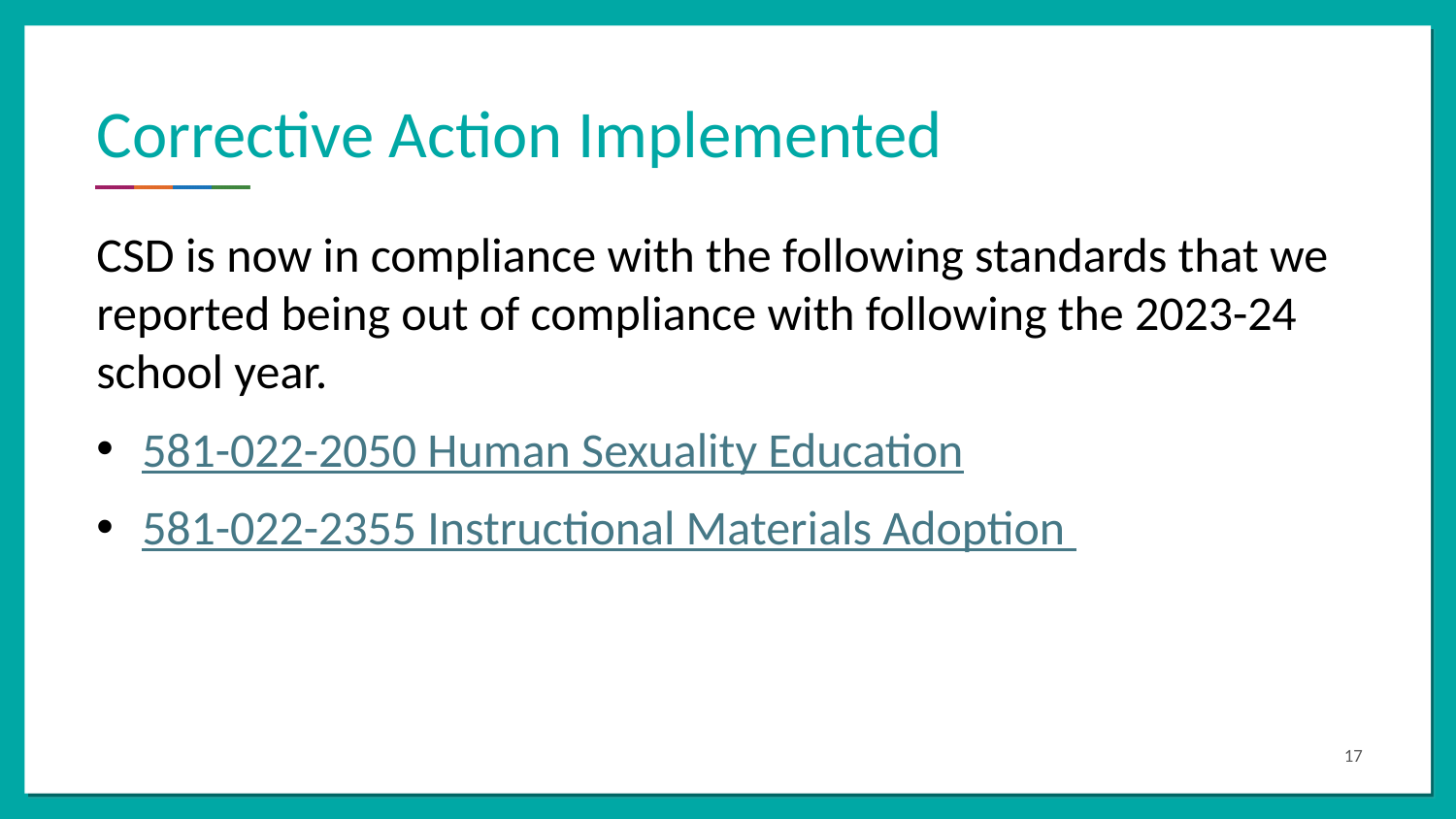

Corrective Action Implemented
CSD is now in compliance with the following standards that we reported being out of compliance with following the 2023-24 school year.
581-022-2050 Human Sexuality Education
581-022-2355 Instructional Materials Adoption
17